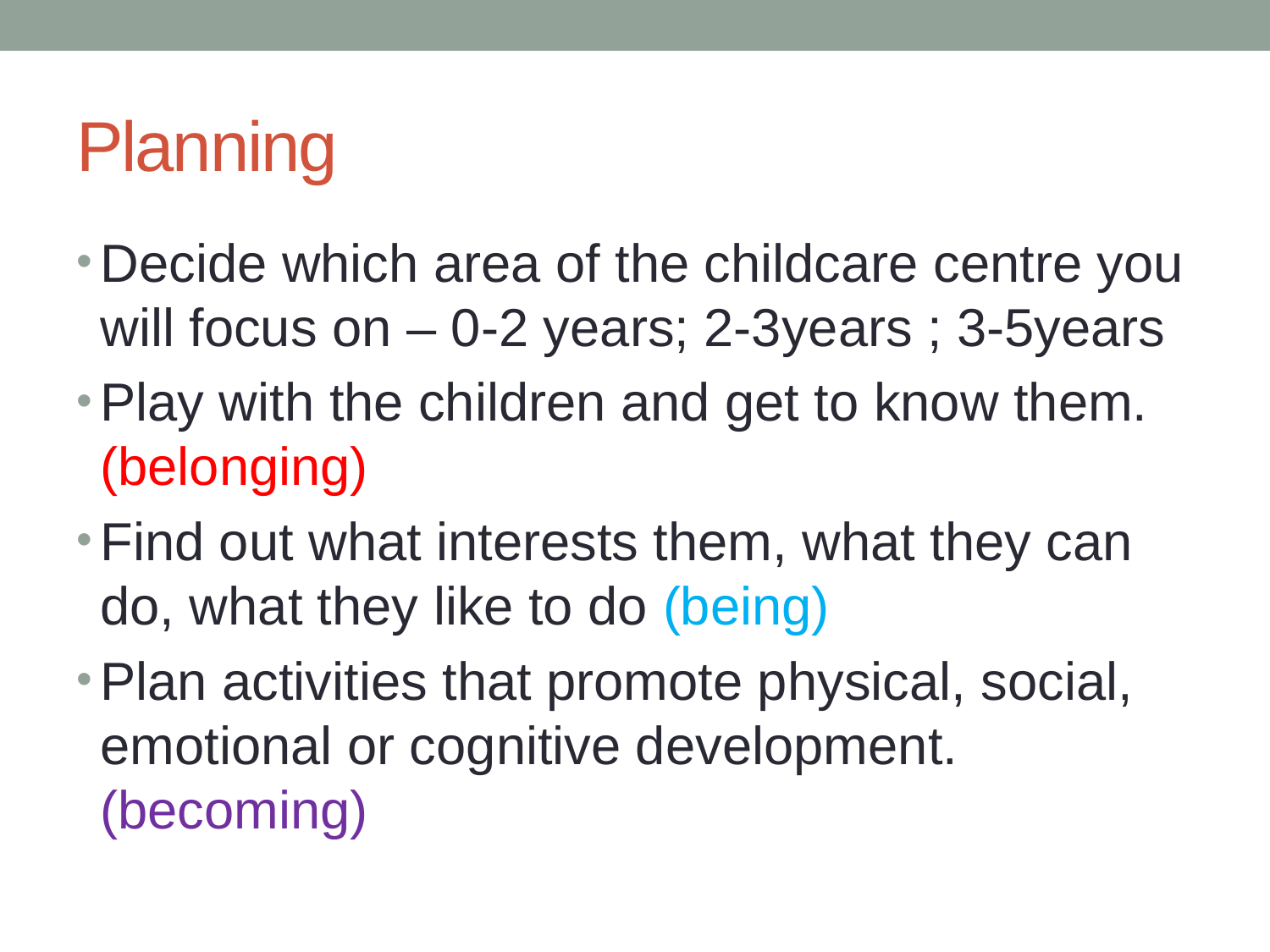

# Planning
Decide which area of the childcare centre you will focus on – 0-2 years; 2-3years ; 3-5years
Play with the children and get to know them. (belonging)
Find out what interests them, what they can do, what they like to do (being)
Plan activities that promote physical, social, emotional or cognitive development. (becoming)